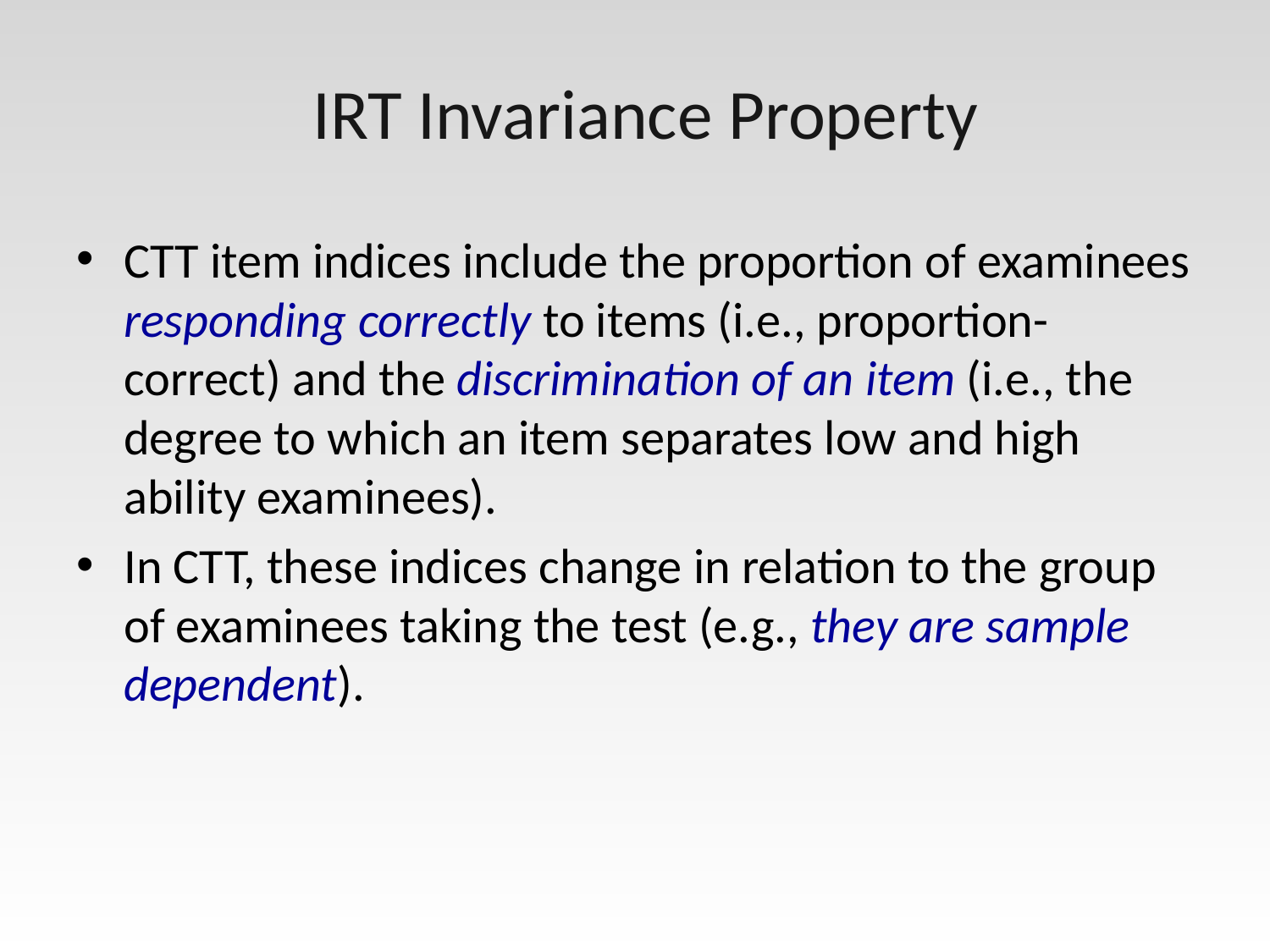

# IRT Invariance Property
CTT item indices include the proportion of examinees responding correctly to items (i.e., proportion-correct) and the discrimination of an item (i.e., the degree to which an item separates low and high ability examinees).
In CTT, these indices change in relation to the group of examinees taking the test (e.g., they are sample dependent).